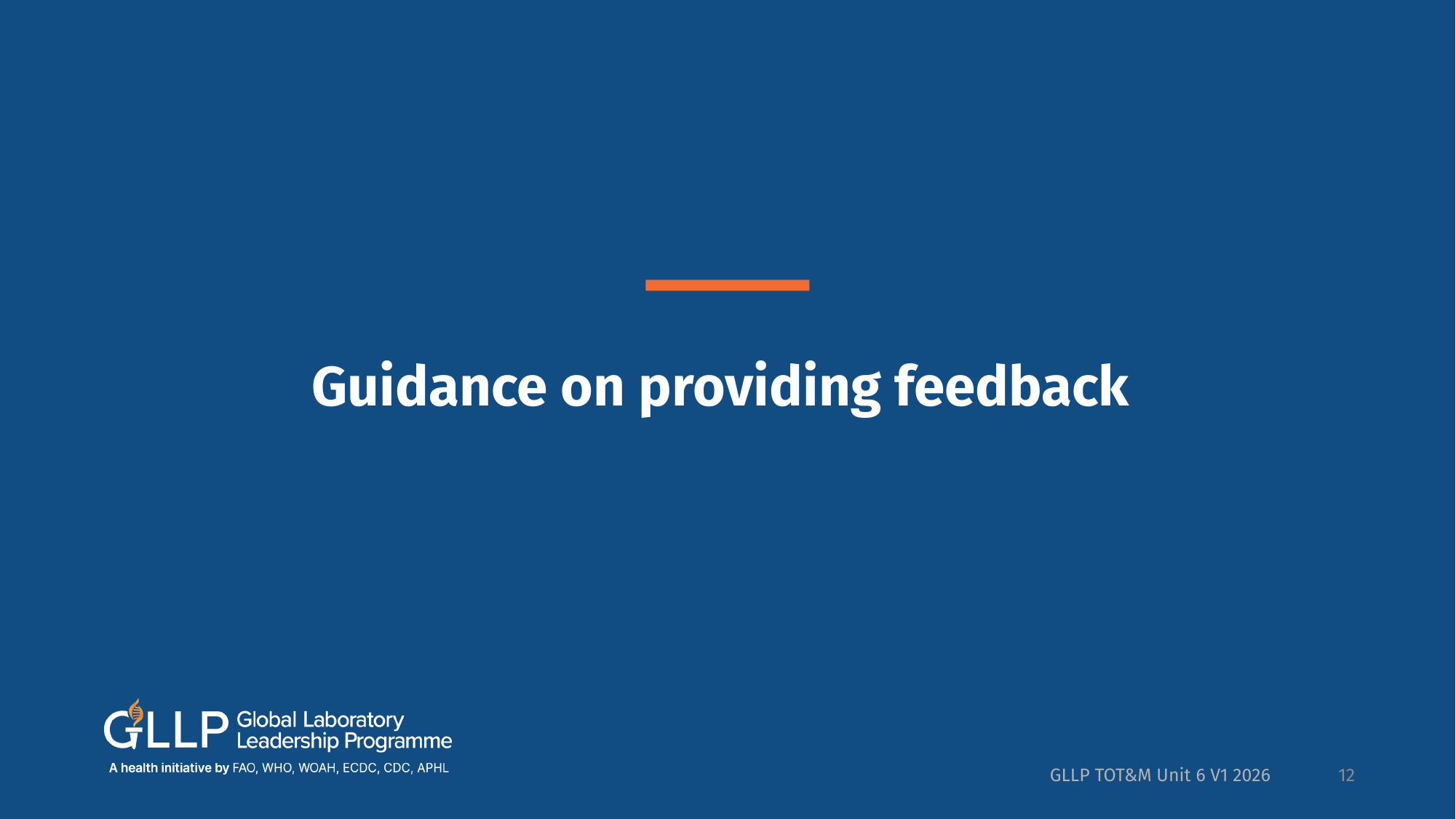

# Guidance on providing feedback
GLLP TOT&M Unit 6 V1 2026
12